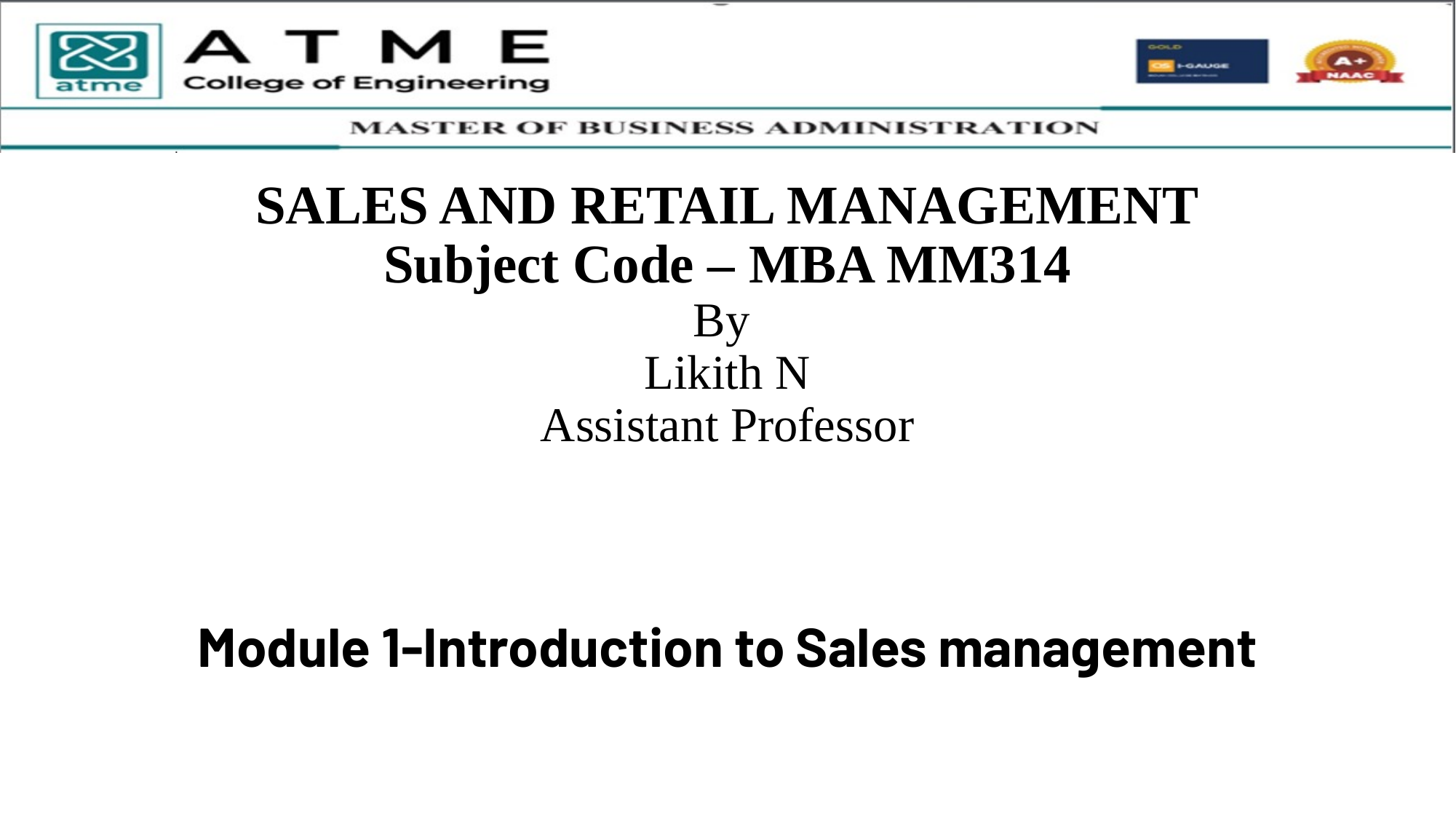

# SALES AND RETAIL MANAGEMENT Subject Code – MBA MM314 By Likith N Assistant Professor
Module 1-Introduction to Sales management